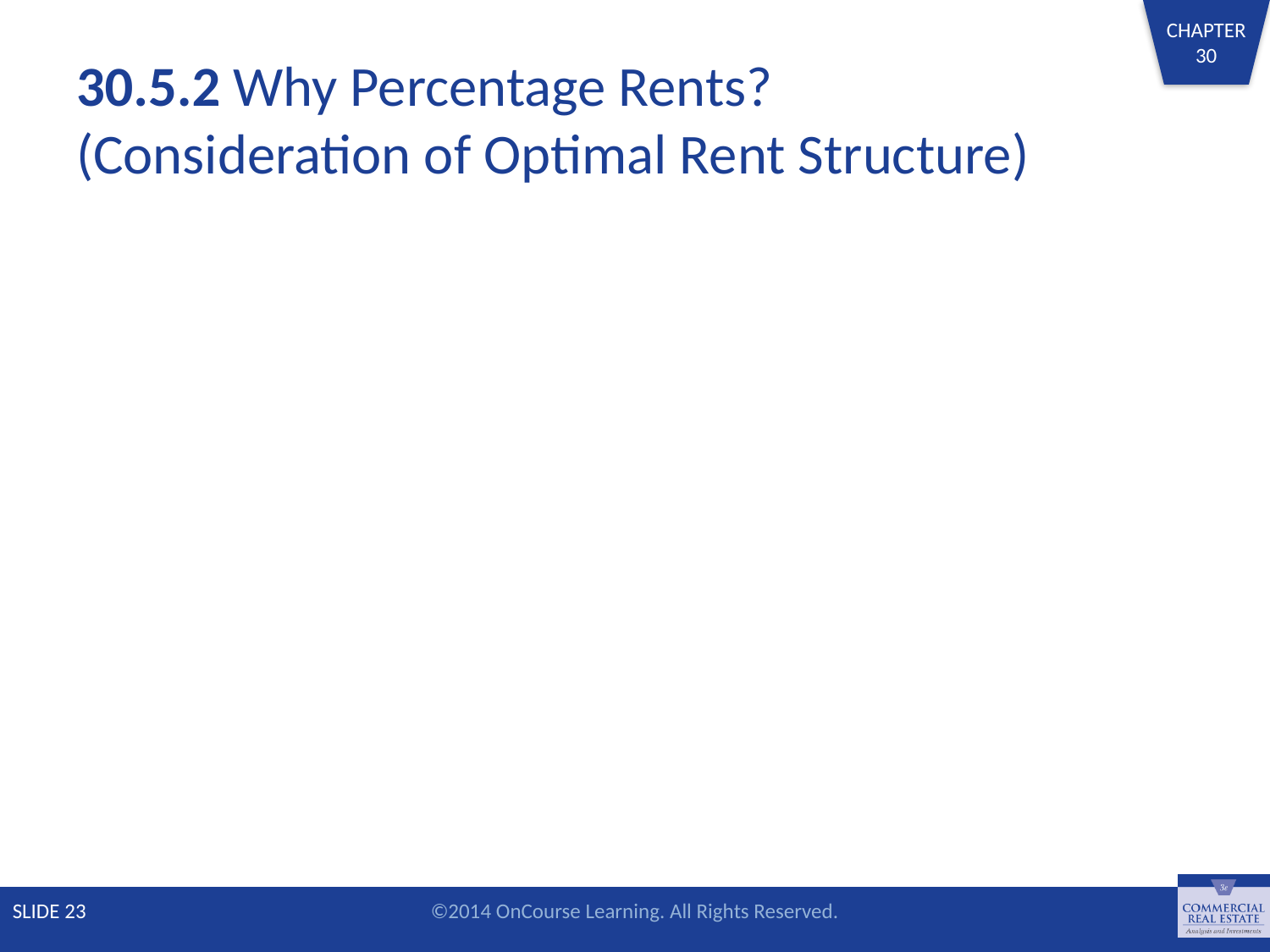

# 30.5.2 Why Percentage Rents? (Consideration of Optimal Rent Structure)

SLIDE 23